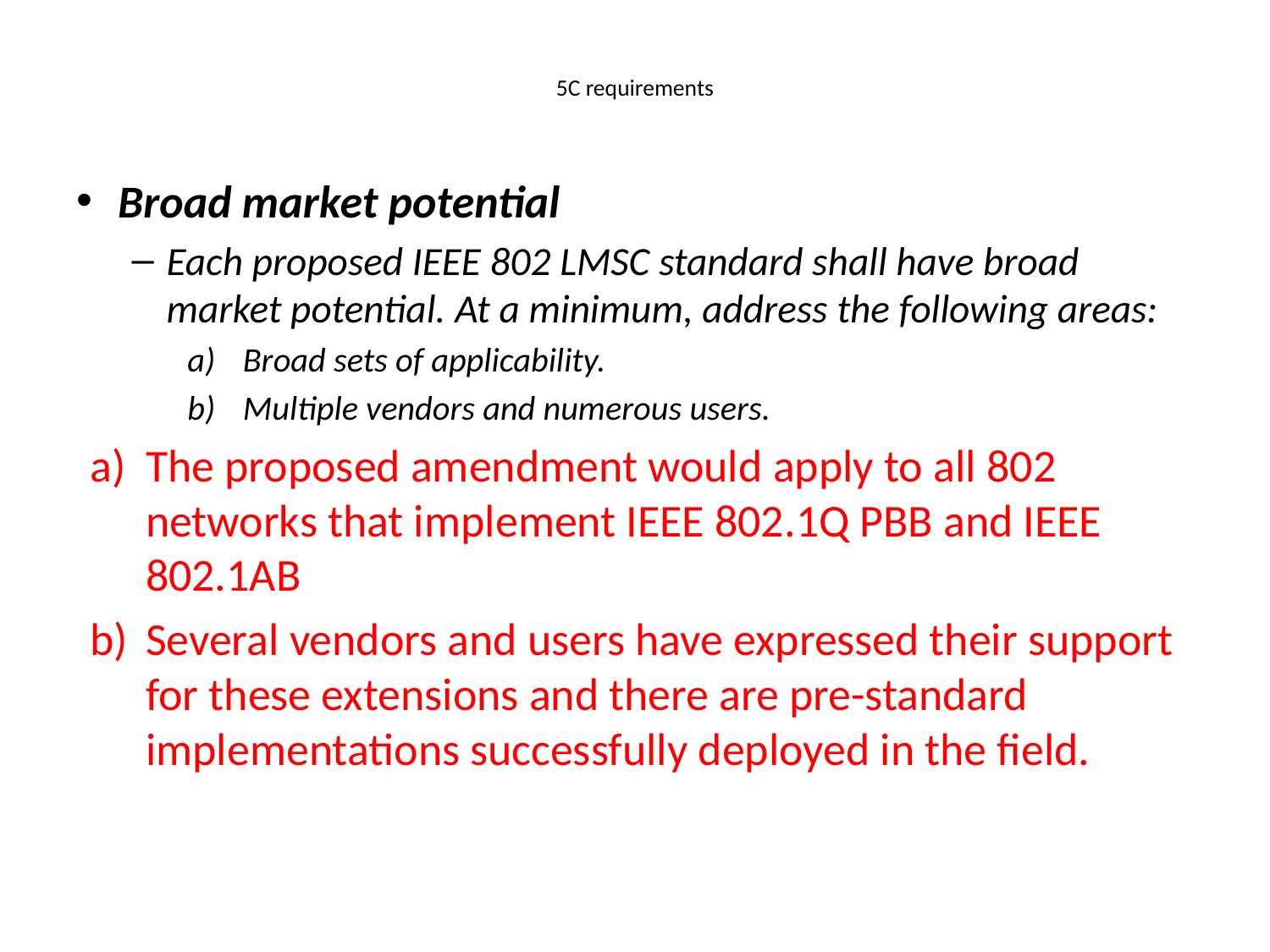

# 5C requirements
Broad market potential
Each proposed IEEE 802 LMSC standard shall have broad market potential. At a minimum, address the following areas:
Broad sets of applicability.
Multiple vendors and numerous users.
The proposed amendment would apply to all 802 networks that implement IEEE 802.1Q PBB and IEEE 802.1AB
Several vendors and users have expressed their support for these extensions and there are pre-standard implementations successfully deployed in the field.